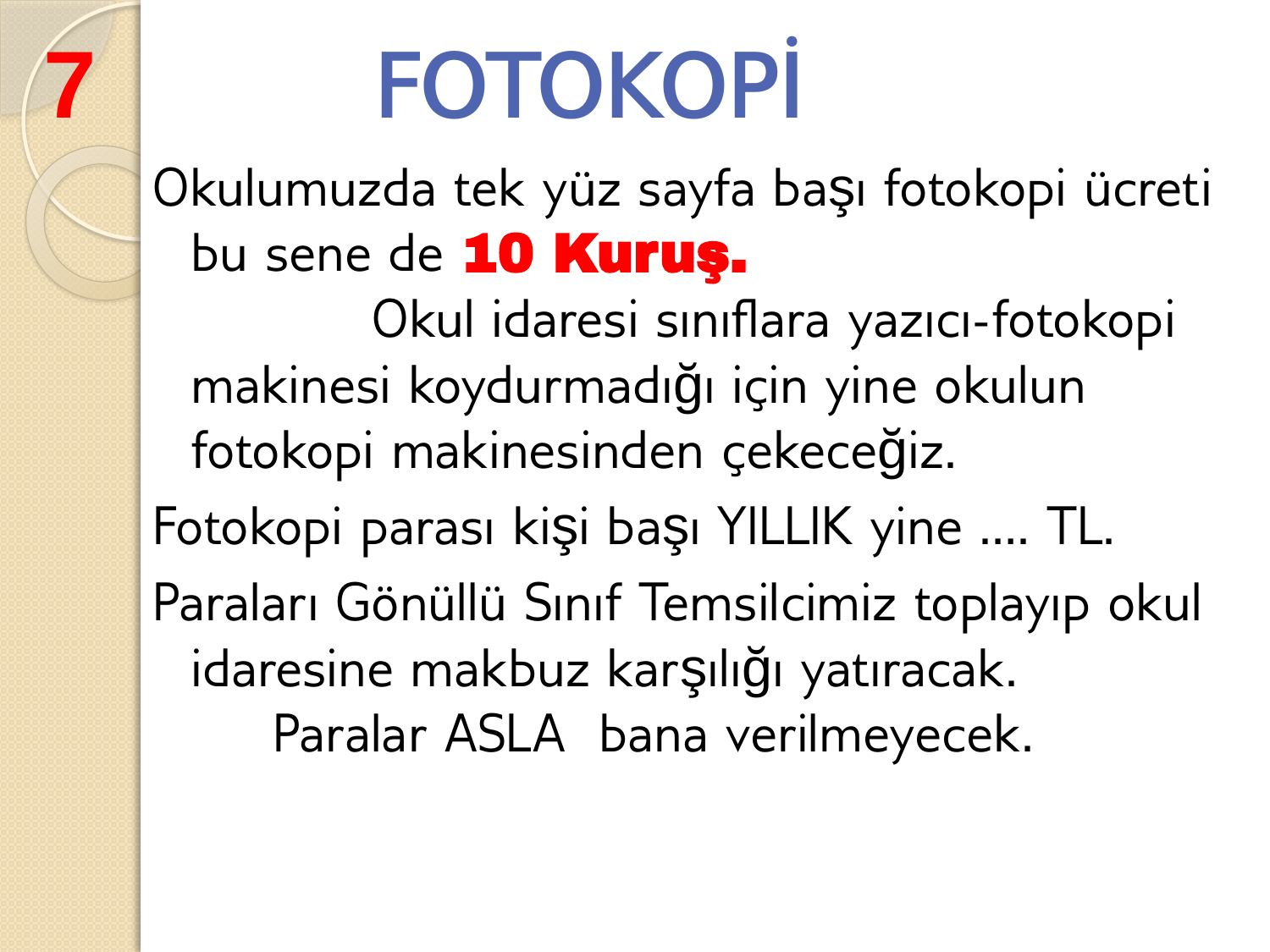

7
FOTOKOPİ
Okulumuzda tek yüz sayfa başı fotokopi ücreti bu sene de 10 Kuruş.                                           Okul idaresi sınıflara yazıcı-fotokopi  makinesi koydurmadığı için yine okulun fotokopi makinesinden çekeceğiz.
Fotokopi parası kişi başı YILLIK yine …. TL.
Paraları Gönüllü Sınıf Temsilcimiz toplayıp okul idaresine makbuz karşılığı yatıracak.                    Paralar ASLA  bana verilmeyecek.